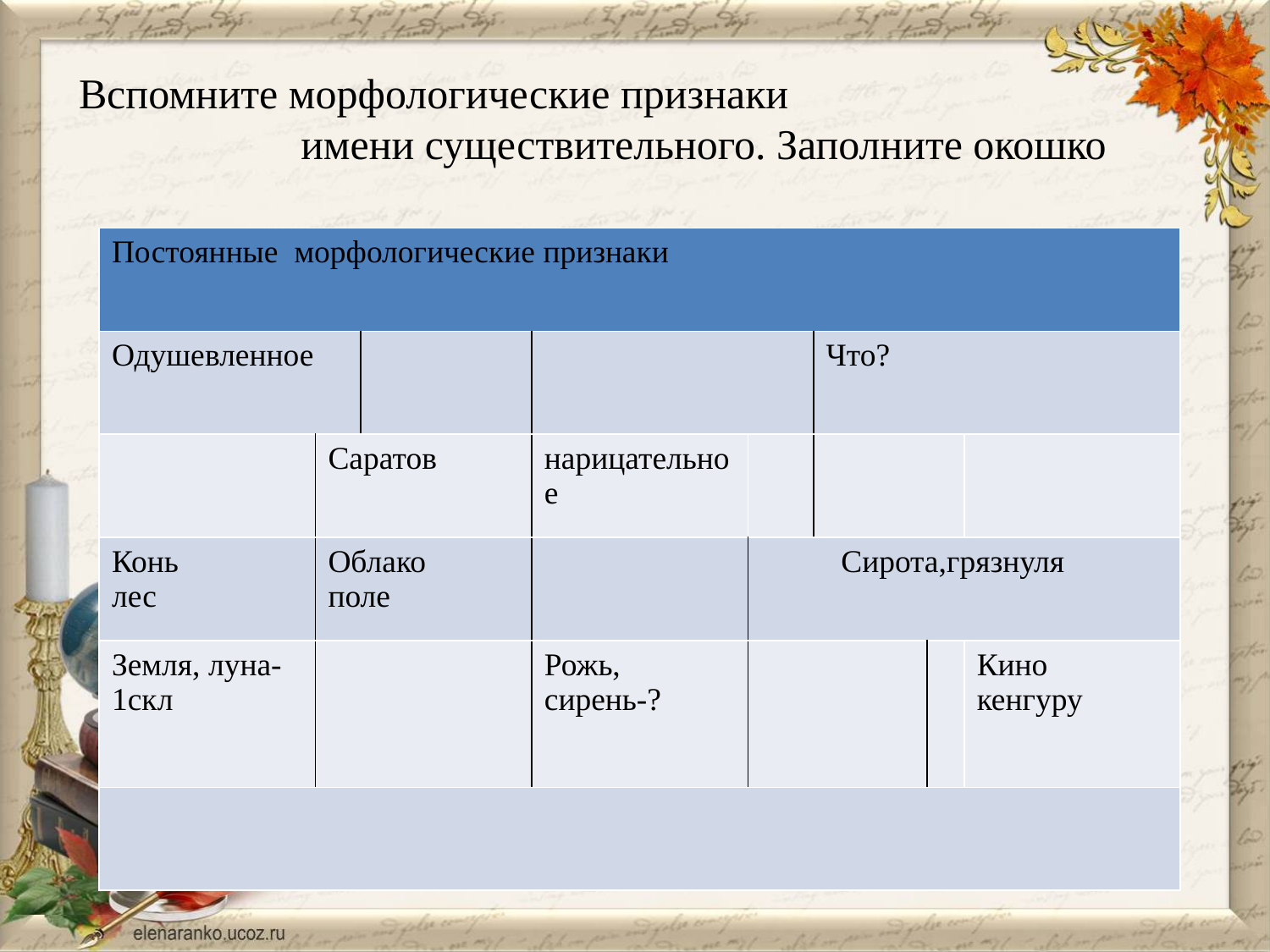

# Вспомните морфологические признаки                                                    имени существительного. Заполните окошко

| Постоянные морфологические признаки |  |  |  |  |  |  |  |
| --- | --- | --- | --- | --- | --- | --- | --- |
| Одушевленное |  |  |  |  | Что? |  |  |
|  | Саратов |  | нарицательное |  |  |  |  |
| Конь лес | Облако поле |  |  | Сирота,грязнуля |  |  |  |
| Земля, луна-1скл |  |  | Рожь, сирень-? |  |  |  | Кино кенгуру |
|  |  |  |  |  |  |  |  |